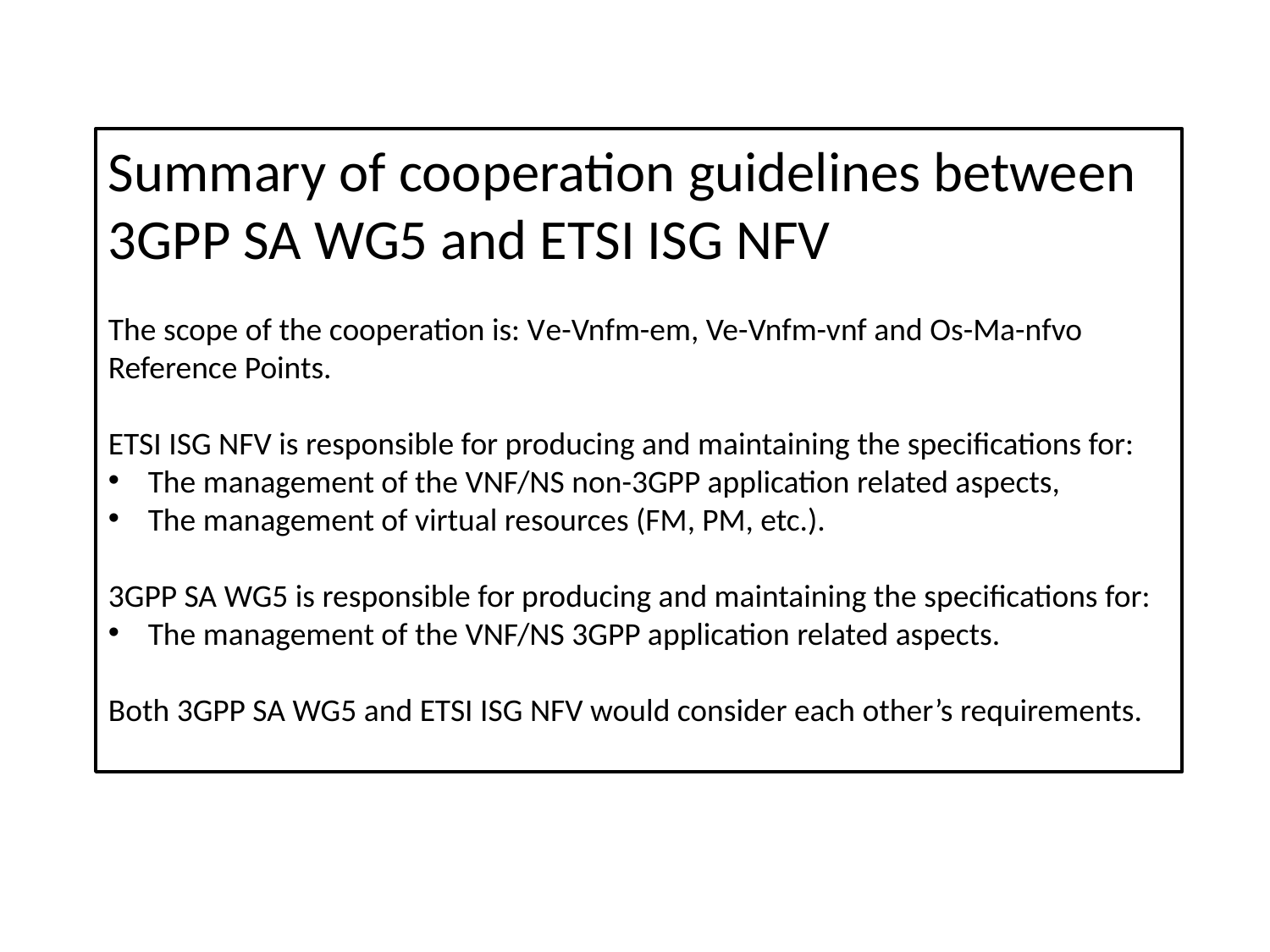

Summary of cooperation guidelines between 3GPP SA WG5 and ETSI ISG NFV

The scope of the cooperation is: Ve-Vnfm-em, Ve-Vnfm-vnf and Os-Ma-nfvo Reference Points.

ETSI ISG NFV is responsible for producing and maintaining the specifications for:
The management of the VNF/NS non-3GPP application related aspects,
The management of virtual resources (FM, PM, etc.).

3GPP SA WG5 is responsible for producing and maintaining the specifications for:
The management of the VNF/NS 3GPP application related aspects.

Both 3GPP SA WG5 and ETSI ISG NFV would consider each other’s requirements.